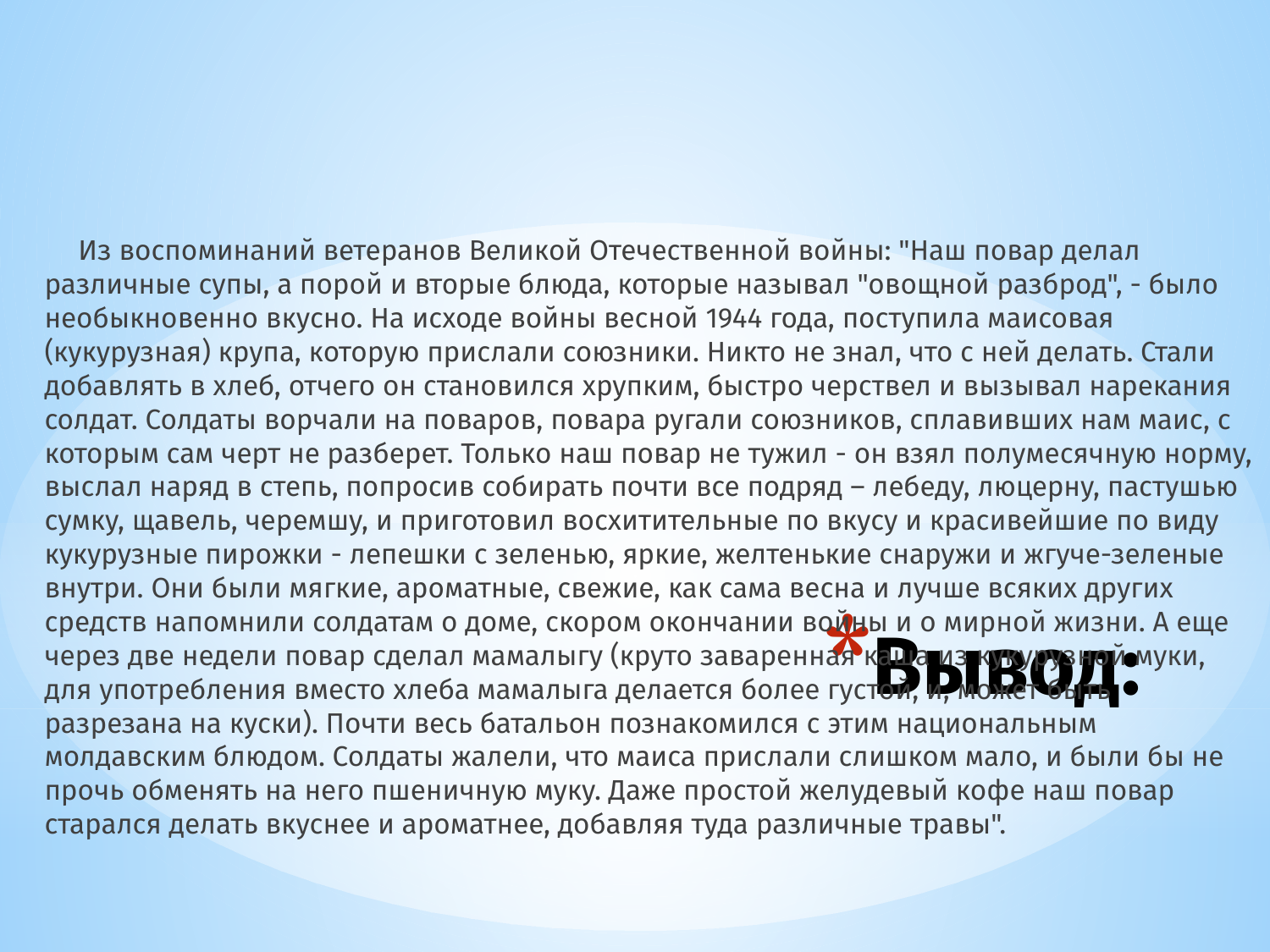

Из воспоминаний ветеранов Великой Отечественной войны: "Наш повар делал различные супы, а порой и вторые блюда, которые называл "овощной разброд", - было необыкновенно вкусно. На исходе войны весной 1944 года, поступила маисовая (кукурузная) крупа, которую прислали союзники. Никто не знал, что с ней делать. Стали добавлять в хлеб, отчего он становился хрупким, быстро черствел и вызывал нарекания солдат. Солдаты ворчали на поваров, повара ругали союзников, сплавивших нам маис, с которым сам черт не разберет. Только наш повар не тужил - он взял полумесячную норму, выслал наряд в степь, попросив собирать почти все подряд – лебеду, люцерну, пастушью сумку, щавель, черемшу, и приготовил восхитительные по вкусу и красивейшие по виду кукурузные пирожки - лепешки с зеленью, яркие, желтенькие снаружи и жгуче-зеленые внутри. Они были мягкие, ароматные, свежие, как сама весна и лучше всяких других средств напомнили солдатам о доме, скором окончании войны и о мирной жизни. А еще через две недели повар сделал мамалыгу (круто заваренная каша из кукурузной муки, для употребления вместо хлеба мамалыга делается более густой, и, может быть разрезана на куски). Почти весь батальон познакомился с этим национальным молдавским блюдом. Солдаты жалели, что маиса прислали слишком мало, и были бы не прочь обменять на него пшеничную муку. Даже простой желудевый кофе наш повар старался делать вкуснее и ароматнее, добавляя туда различные травы".
# Вывод: